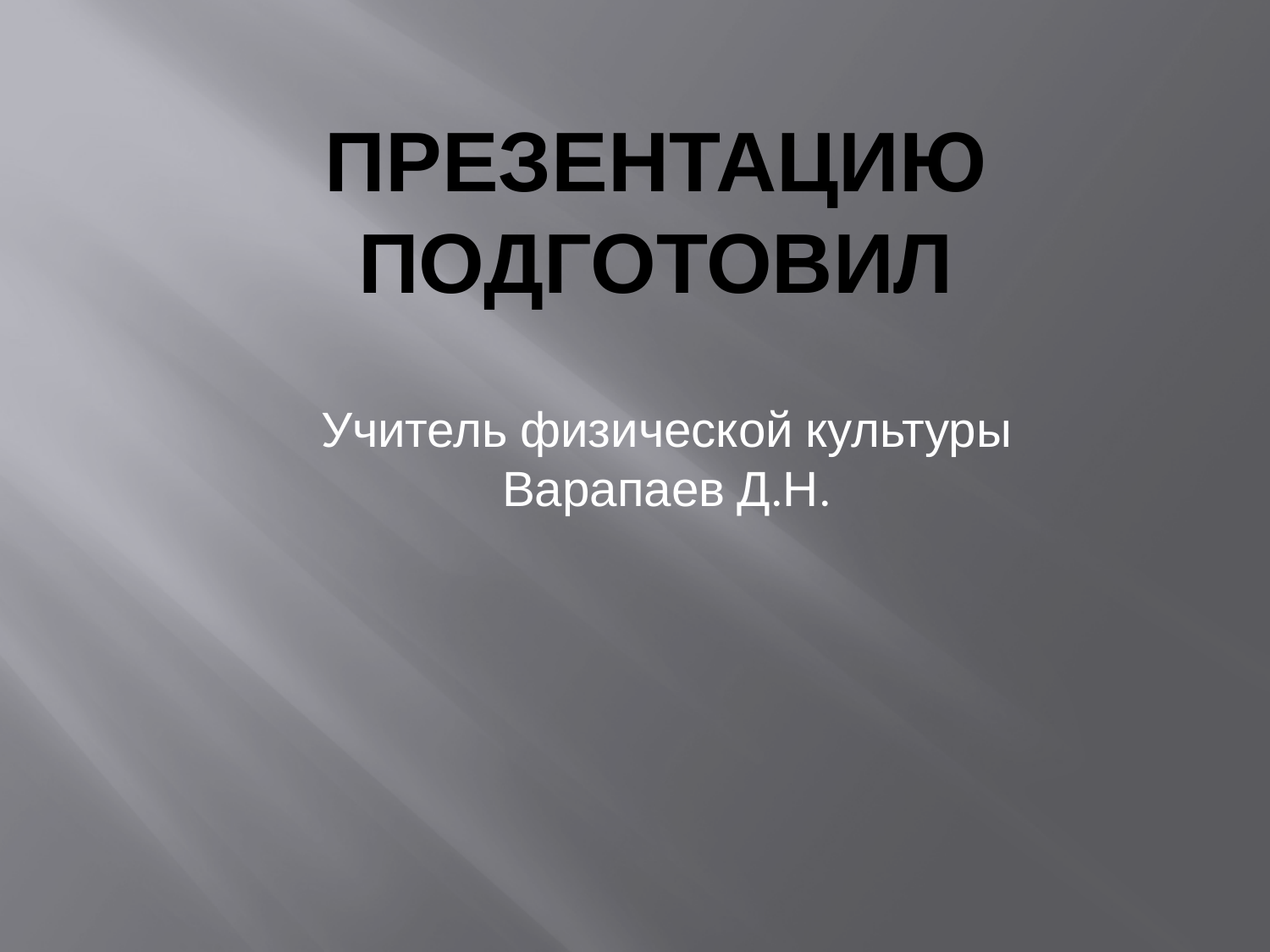

# Презентацию подготовил
Учитель физической культуры
Варапаев Д.Н.